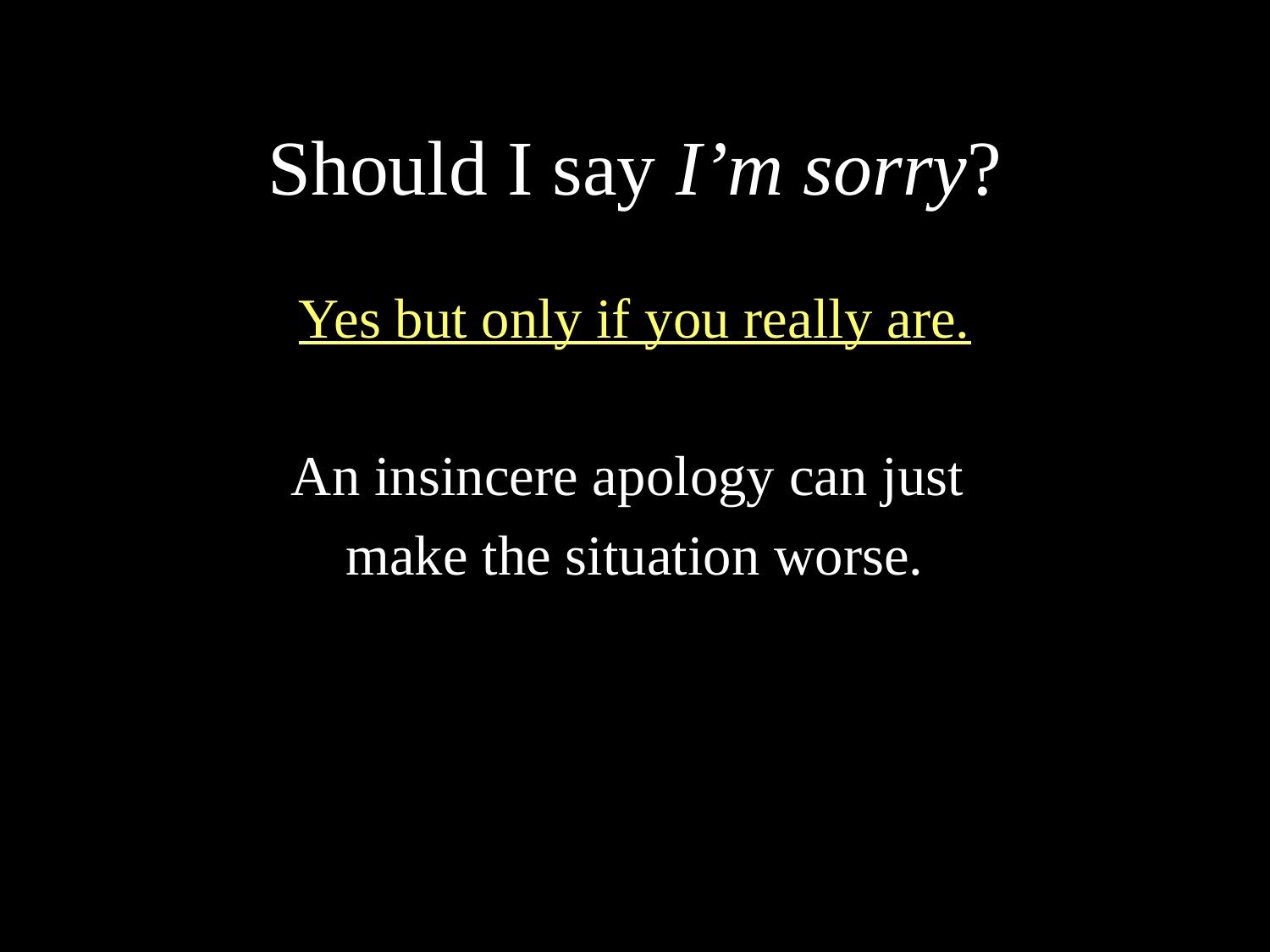

# Should I say I’m sorry?
Yes but only if you really are.

An insincere apology can just
make the situation worse.